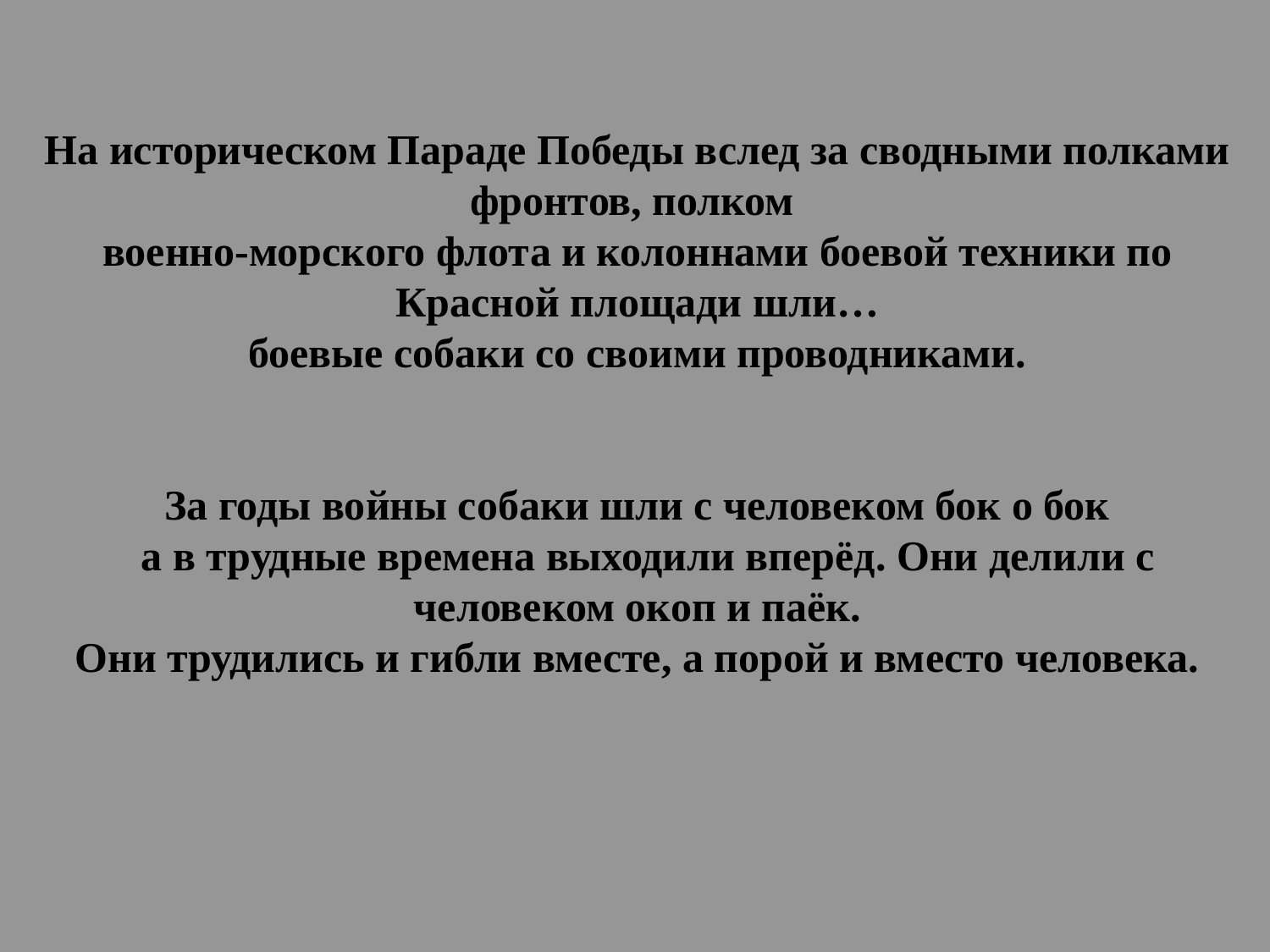

На историческом Параде Победы вслед за сводными полками фронтов, полком
военно-морского флота и колоннами боевой техники по Красной площади шли…
боевые собаки со своими проводниками.

За годы войны собаки шли с человеком бок о бок
  а в трудные времена выходили вперёд. Они делили с человеком окоп и паёк.
Они трудились и гибли вместе, а порой и вместо человека.